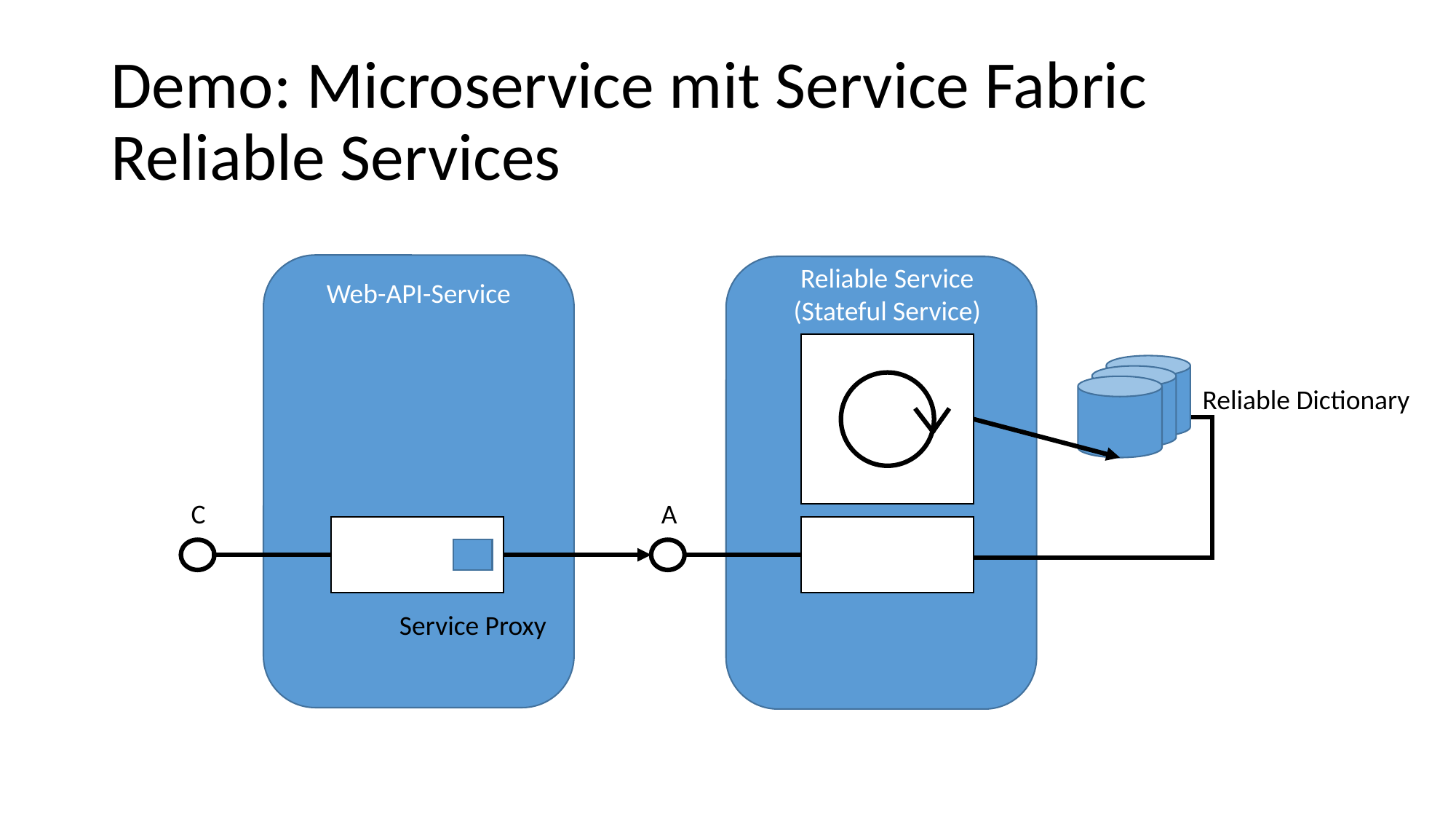

# Demo: Microservice mit Service Fabric Reliable Services
Reliable Service
(Stateful Service)

Web-API-Service
C

Reliable Dictionary
A

Service Proxy